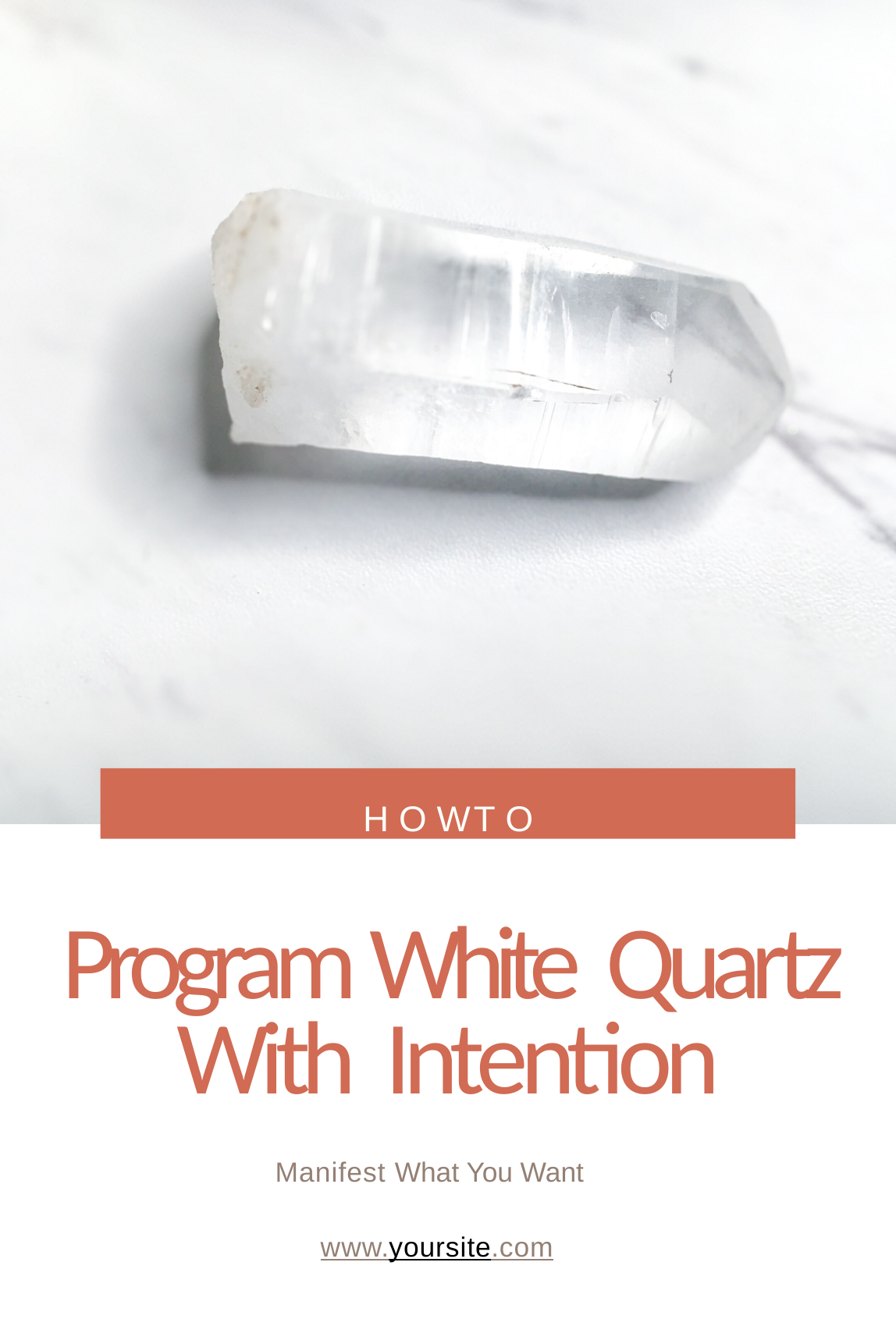

H O W	T O
Program White  Quartz With  Intention
Manifest What You Want
www.yoursite.com